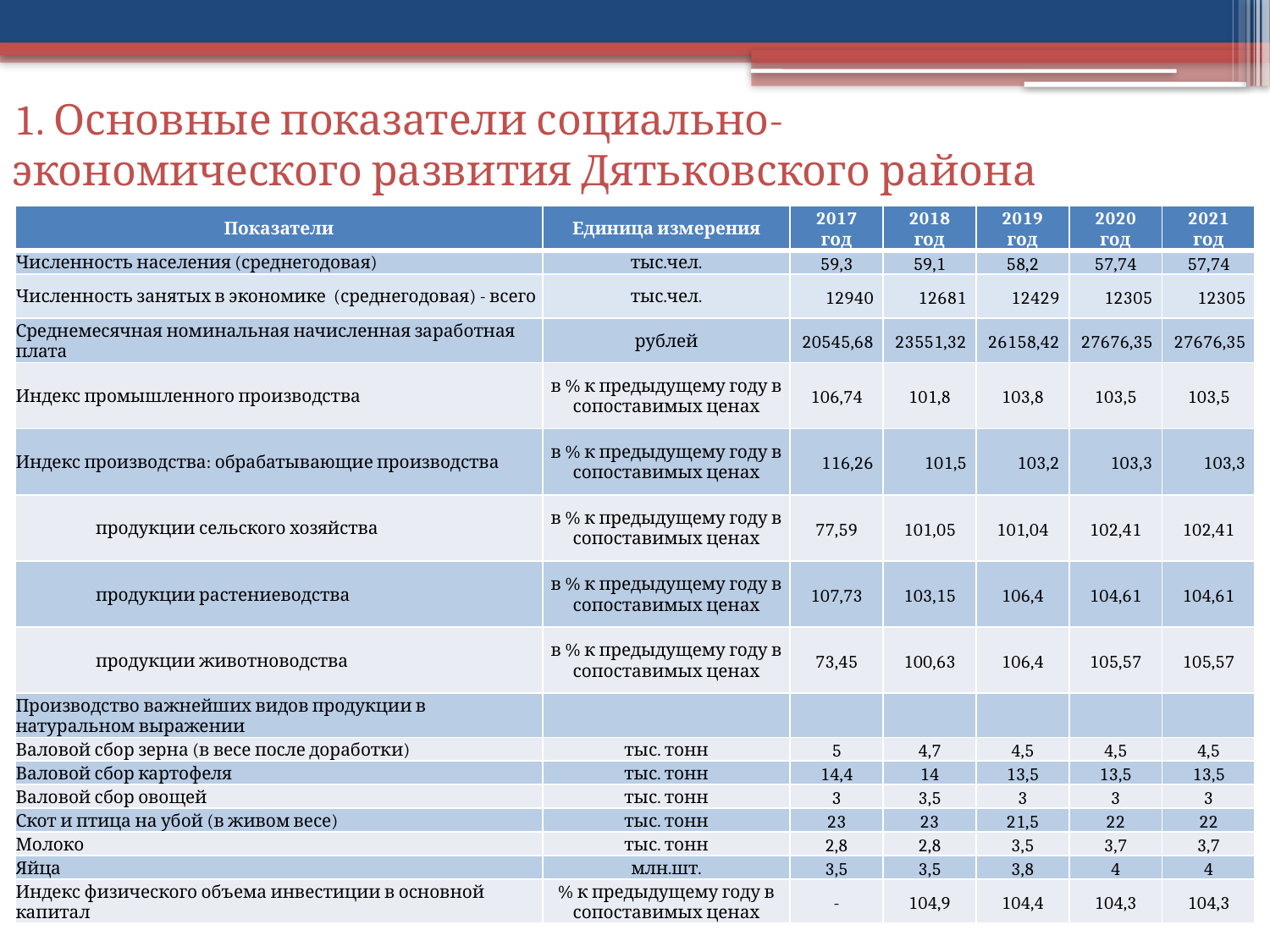

# 1. Основные показатели социально-экономического развития Дятьковского района
| Показатели | Единица измерения | 2017 год | 2018 год | 2019 год | 2020 год | 2021 год |
| --- | --- | --- | --- | --- | --- | --- |
| Численность населения (среднегодовая) | тыс.чел. | 59,3 | 59,1 | 58,2 | 57,74 | 57,74 |
| Численность занятых в экономике (среднегодовая) - всего | тыс.чел. | 12940 | 12681 | 12429 | 12305 | 12305 |
| Среднемесячная номинальная начисленная заработная плата | рублей | 20545,68 | 23551,32 | 26158,42 | 27676,35 | 27676,35 |
| Индекс промышленного производства | в % к предыдущему году в сопоставимых ценах | 106,74 | 101,8 | 103,8 | 103,5 | 103,5 |
| Индекс производства: обрабатывающие производства | в % к предыдущему году в сопоставимых ценах | 116,26 | 101,5 | 103,2 | 103,3 | 103,3 |
| продукции сельского хозяйства | в % к предыдущему году в сопоставимых ценах | 77,59 | 101,05 | 101,04 | 102,41 | 102,41 |
| продукции растениеводства | в % к предыдущему году в сопоставимых ценах | 107,73 | 103,15 | 106,4 | 104,61 | 104,61 |
| продукции животноводства | в % к предыдущему году в сопоставимых ценах | 73,45 | 100,63 | 106,4 | 105,57 | 105,57 |
| Производство важнейших видов продукции в натуральном выражении |  |  |  |  |  |  |
| Валовой сбор зерна (в весе после доработки) | тыс. тонн | 5 | 4,7 | 4,5 | 4,5 | 4,5 |
| Валовой сбор картофеля | тыс. тонн | 14,4 | 14 | 13,5 | 13,5 | 13,5 |
| Валовой сбор овощей | тыс. тонн | 3 | 3,5 | 3 | 3 | 3 |
| Скот и птица на убой (в живом весе) | тыс. тонн | 23 | 23 | 21,5 | 22 | 22 |
| Молоко | тыс. тонн | 2,8 | 2,8 | 3,5 | 3,7 | 3,7 |
| Яйца | млн.шт. | 3,5 | 3,5 | 3,8 | 4 | 4 |
| Индекс физического объема инвестиции в основной капитал | % к предыдущему году в сопоставимых ценах | - | 104,9 | 104,4 | 104,3 | 104,3 |